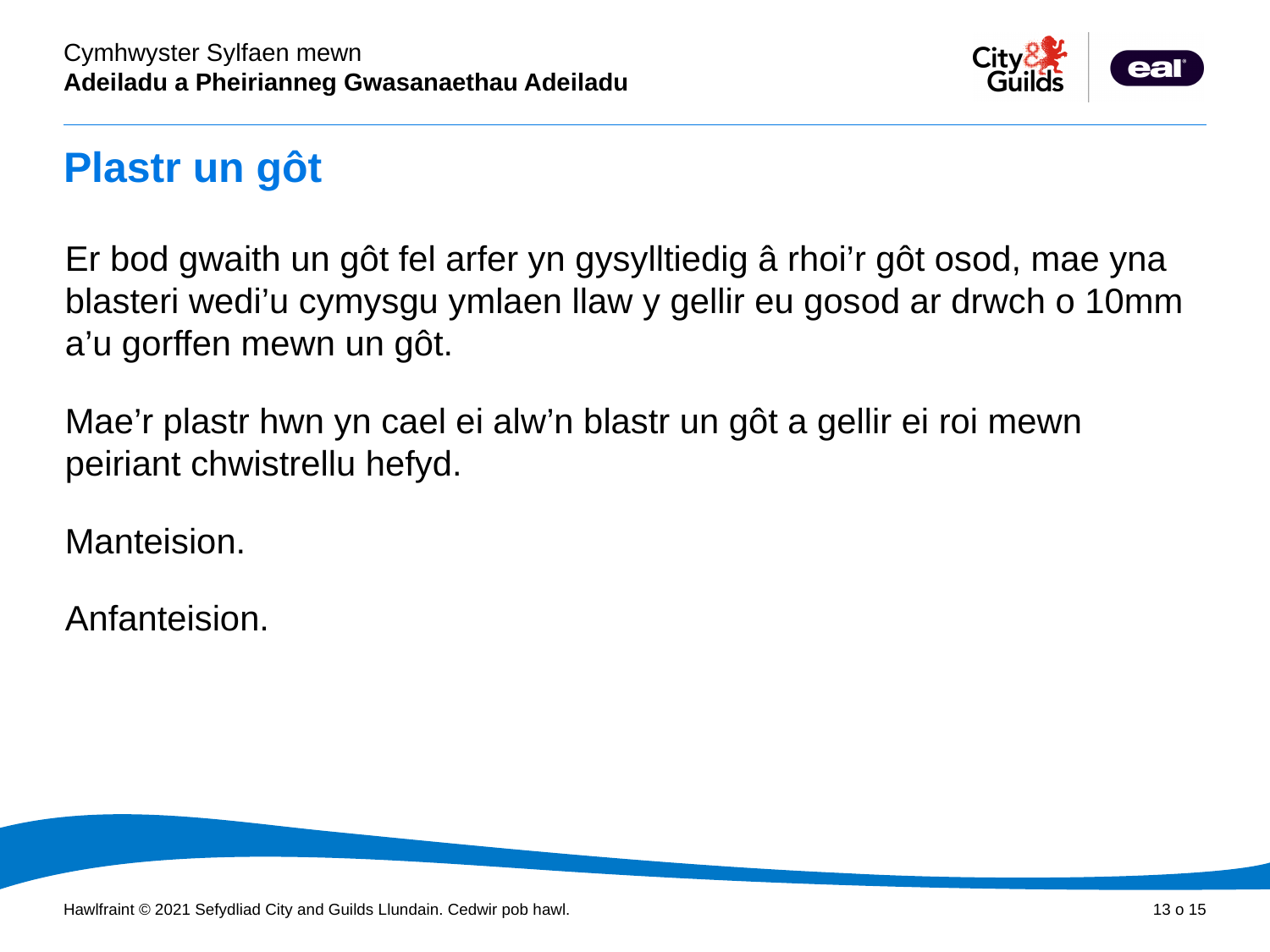

# Plastr un gôt
Er bod gwaith un gôt fel arfer yn gysylltiedig â rhoi’r gôt osod, mae yna blasteri wedi’u cymysgu ymlaen llaw y gellir eu gosod ar drwch o 10mm a’u gorffen mewn un gôt.
Mae’r plastr hwn yn cael ei alw’n blastr un gôt a gellir ei roi mewn peiriant chwistrellu hefyd.
Manteision.
Anfanteision.